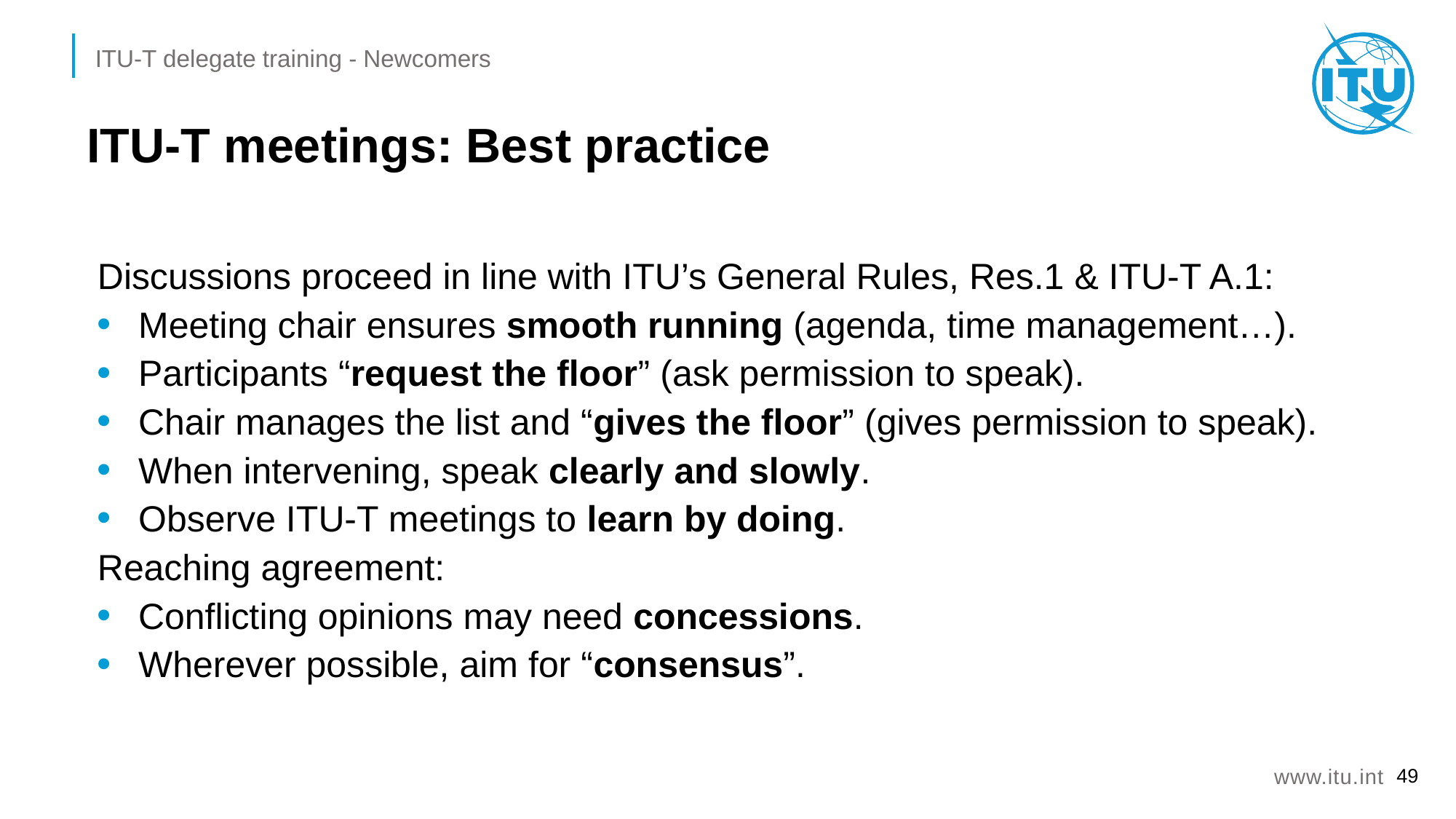

# ITU-T meetings: Best practice
Discussions proceed in line with ITU’s General Rules, Res.1 & ITU-T A.1:
Meeting chair ensures smooth running (agenda, time management…).
Participants “request the floor” (ask permission to speak).
Chair manages the list and “gives the floor” (gives permission to speak).
When intervening, speak clearly and slowly.
Observe ITU-T meetings to learn by doing.
Reaching agreement:
Conflicting opinions may need concessions.
Wherever possible, aim for “consensus”.